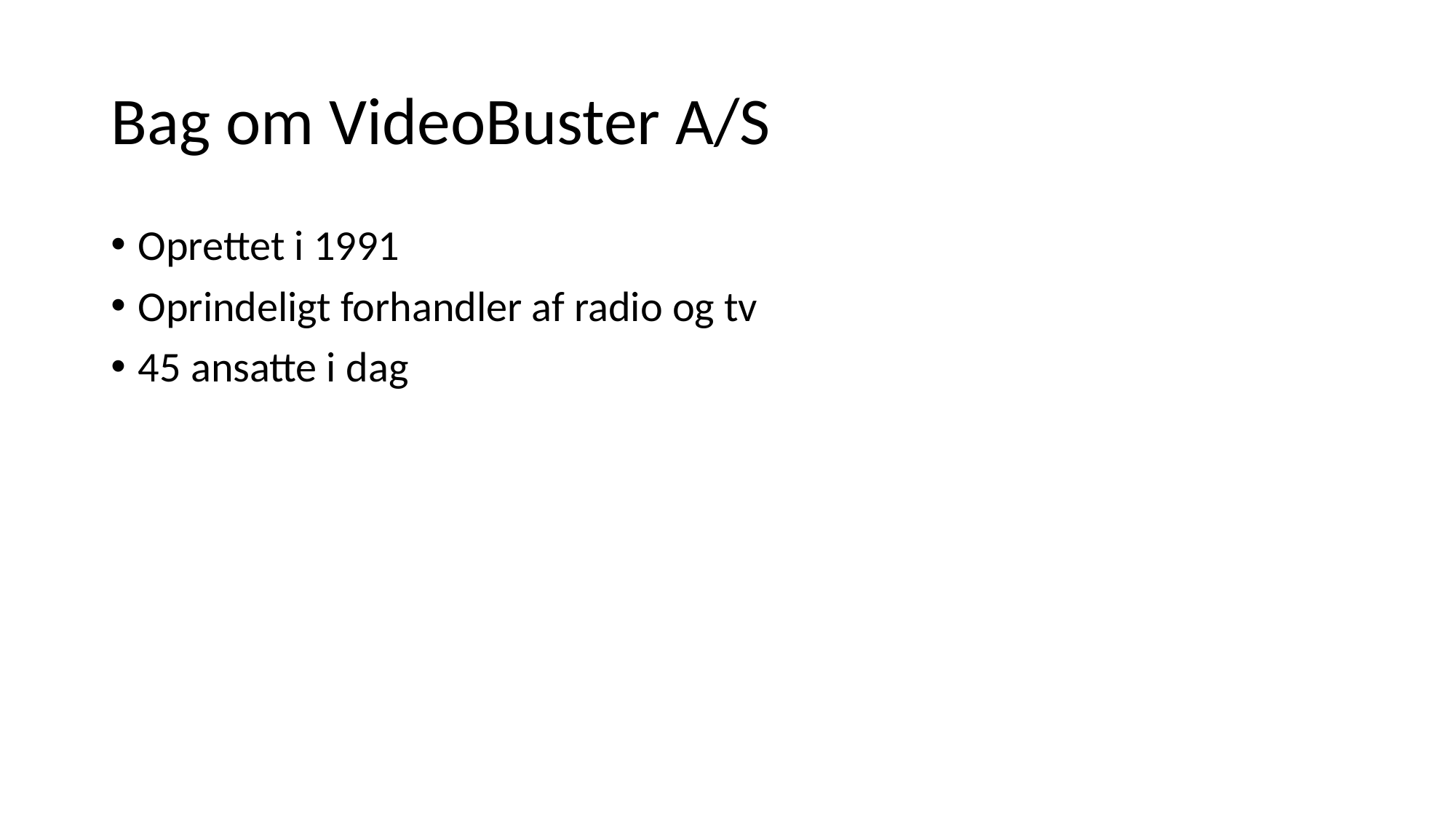

# Bag om VideoBuster A/S
Oprettet i 1991
Oprindeligt forhandler af radio og tv
45 ansatte i dag